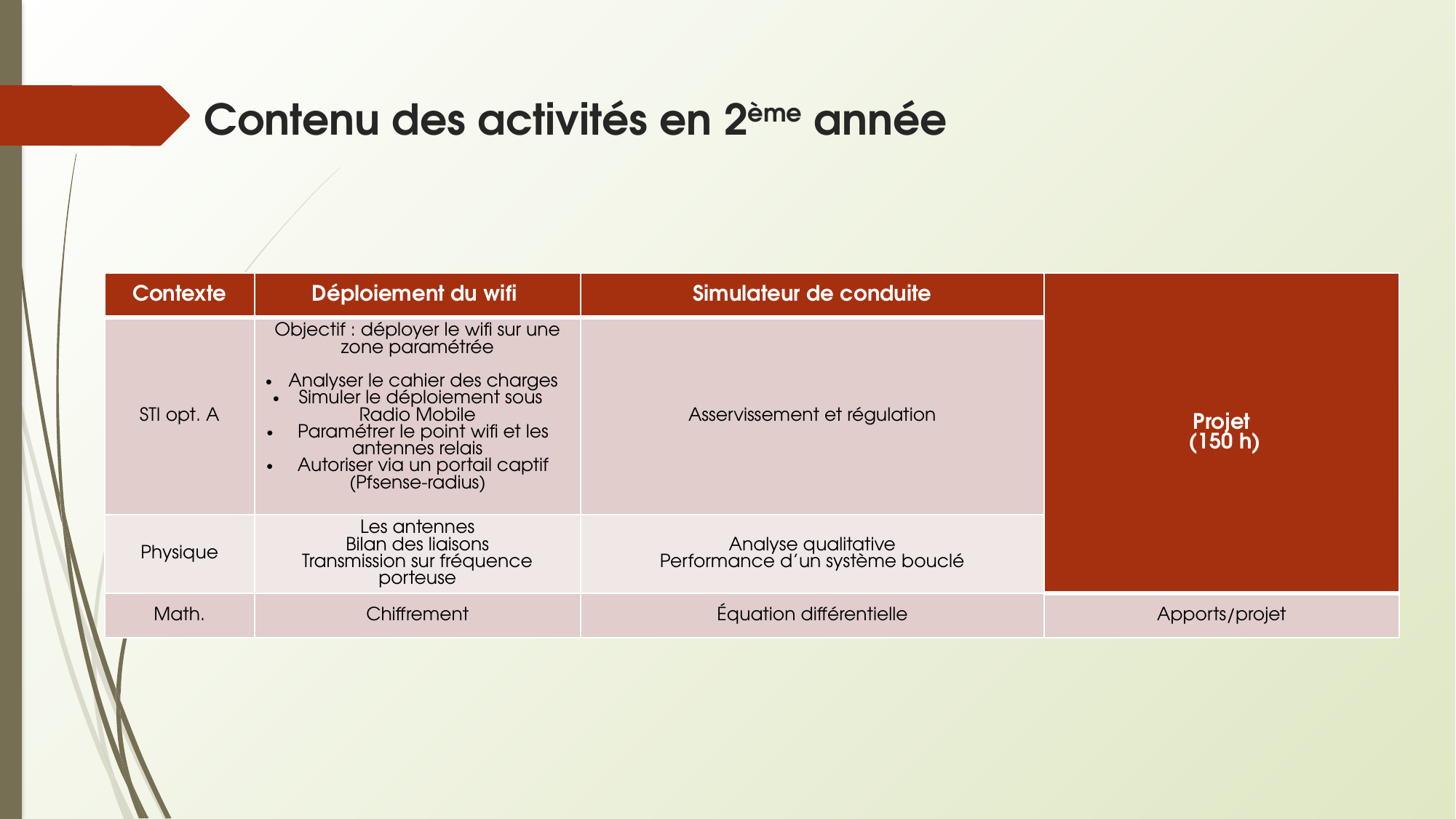

# Contenu des activités en 2ème année
| Contexte | Déploiement du wifi | Simulateur de conduite | Projet (150 h) |
| --- | --- | --- | --- |
| STI opt. A | Objectif : déployer le wifi sur une zone paramétrée Analyser le cahier des charges Simuler le déploiement sous Radio Mobile Paramétrer le point wifi et les antennes relais Autoriser via un portail captif (Pfsense-radius) | Asservissement et régulation |  |
| Physique | Les antennes Bilan des liaisons Transmission sur fréquence porteuse | Analyse qualitative Performance d’un système bouclé |  |
| Math. | Chiffrement | Équation différentielle | Apports/projet |